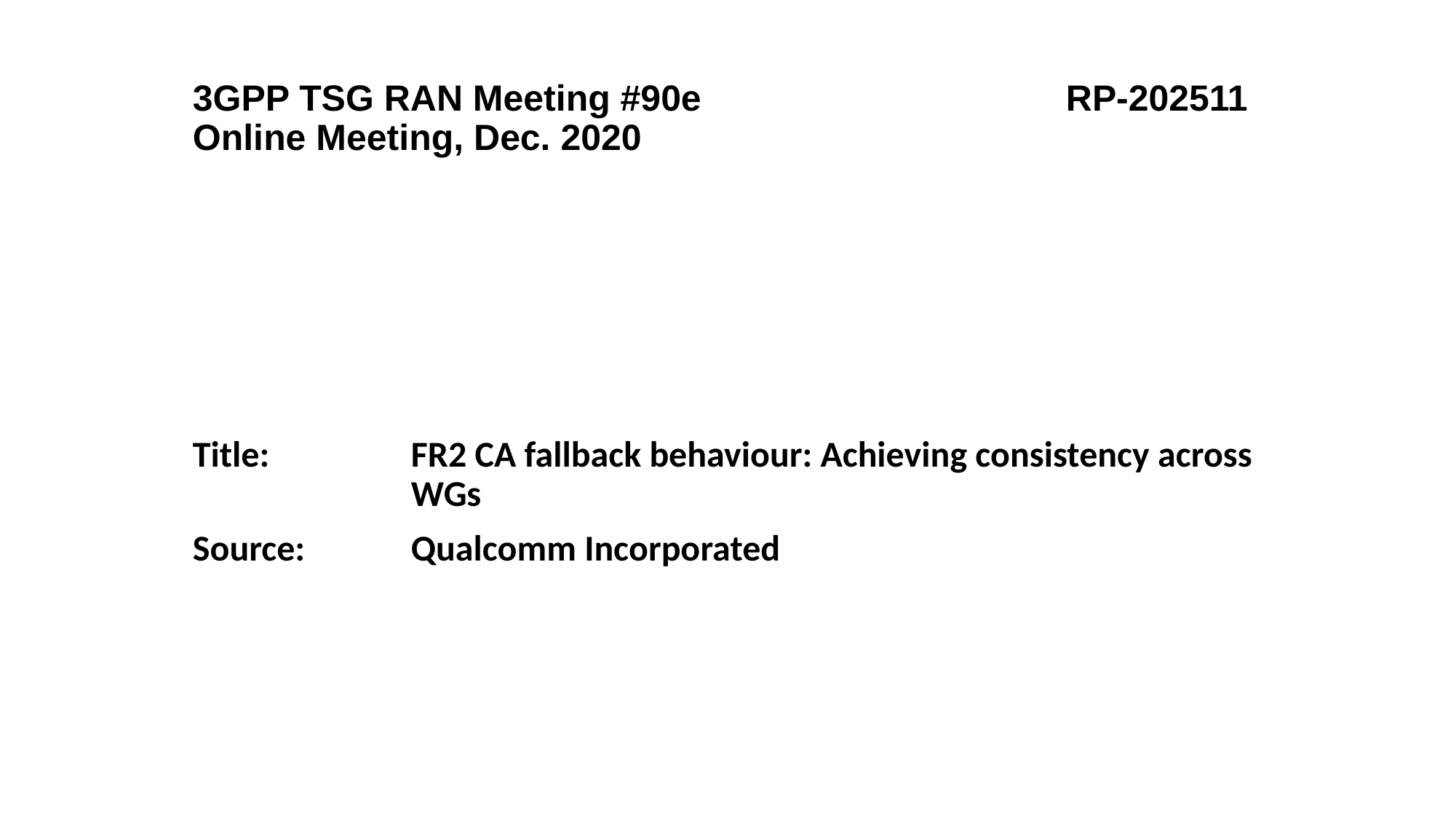

# 3GPP TSG RAN Meeting #90e 				RP-202511 Online Meeting, Dec. 2020
Title:	FR2 CA fallback behaviour: Achieving consistency across WGs
Source:	Qualcomm Incorporated